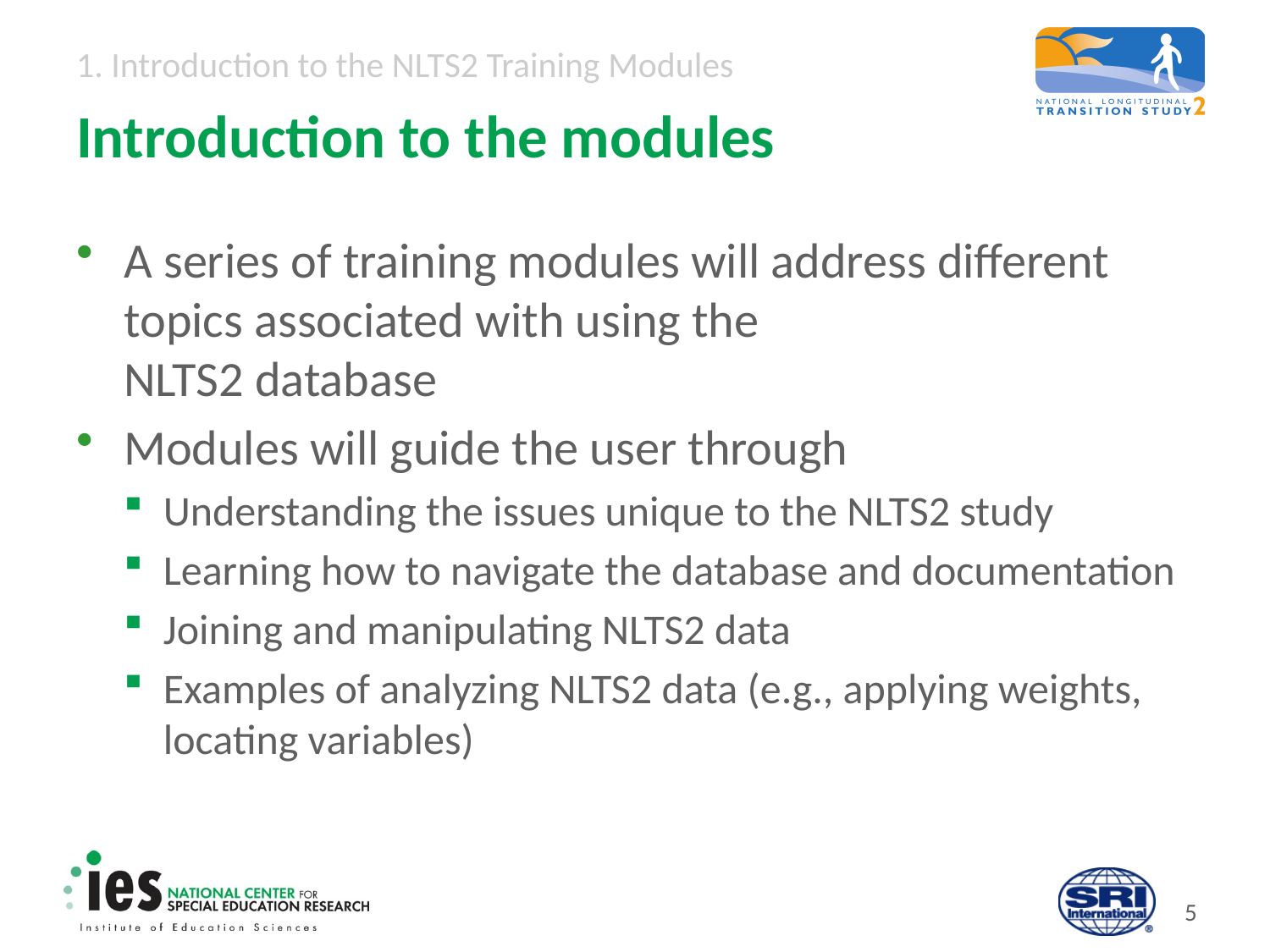

# Introduction to the modules
A series of training modules will address different topics associated with using the
NLTS2 database
Modules will guide the user through
Understanding the issues unique to the NLTS2 study
Learning how to navigate the database and documentation
Joining and manipulating NLTS2 data
Examples of analyzing NLTS2 data (e.g., applying weights, locating variables)

5